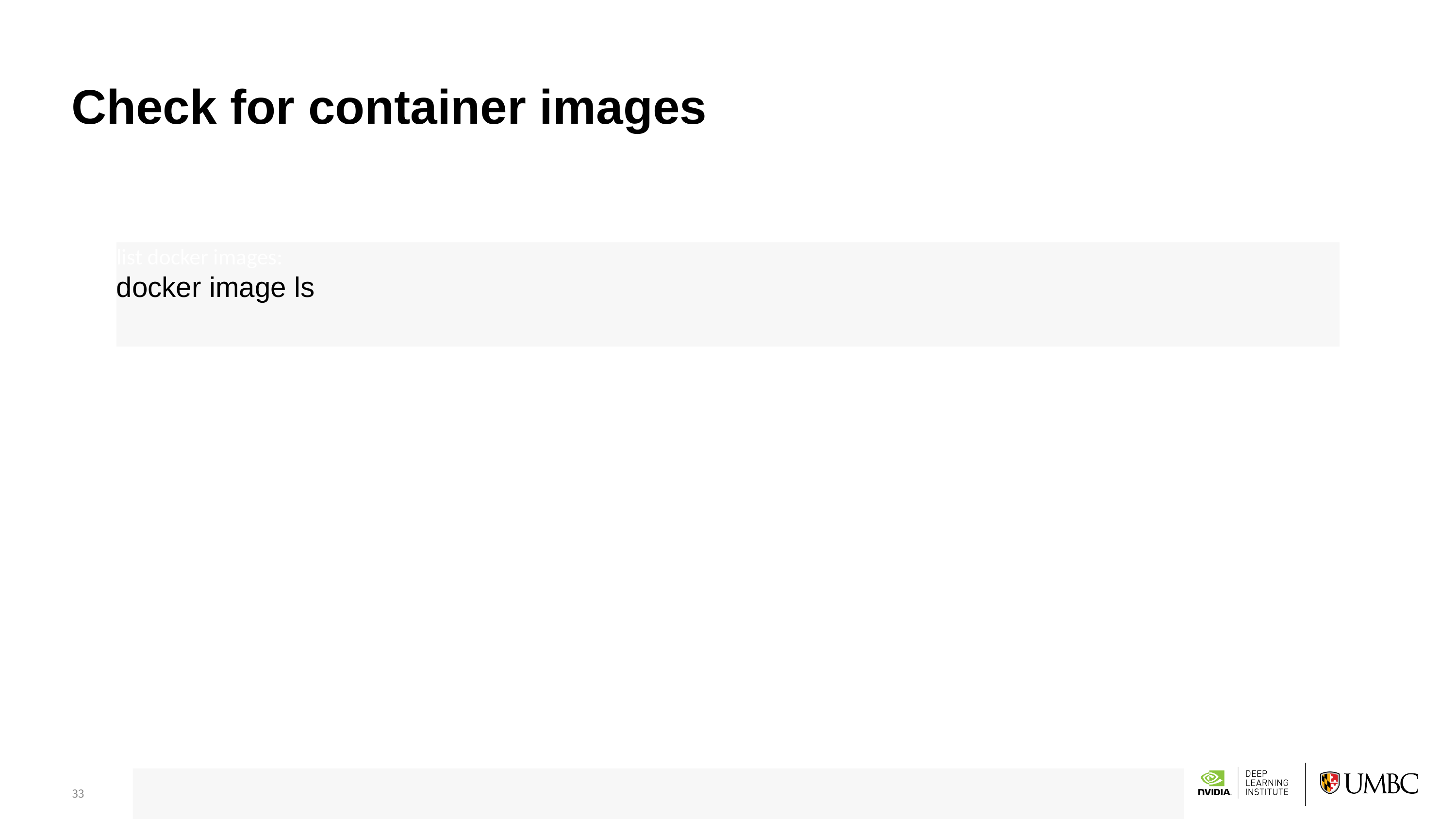

# Check for container images
list docker images:
docker image ls

List running containers:
docker container ls -a
Stop running containers
docker container stop [container_id]
remove a stopped container
docker container rm [container_id]
remove all stopped docker containers
docker container rm $(docker container ls –aq)
to wipe docker clean and start from scratch
docker container stop $(docker container ls –aq) && docker system prune –af ––volumes